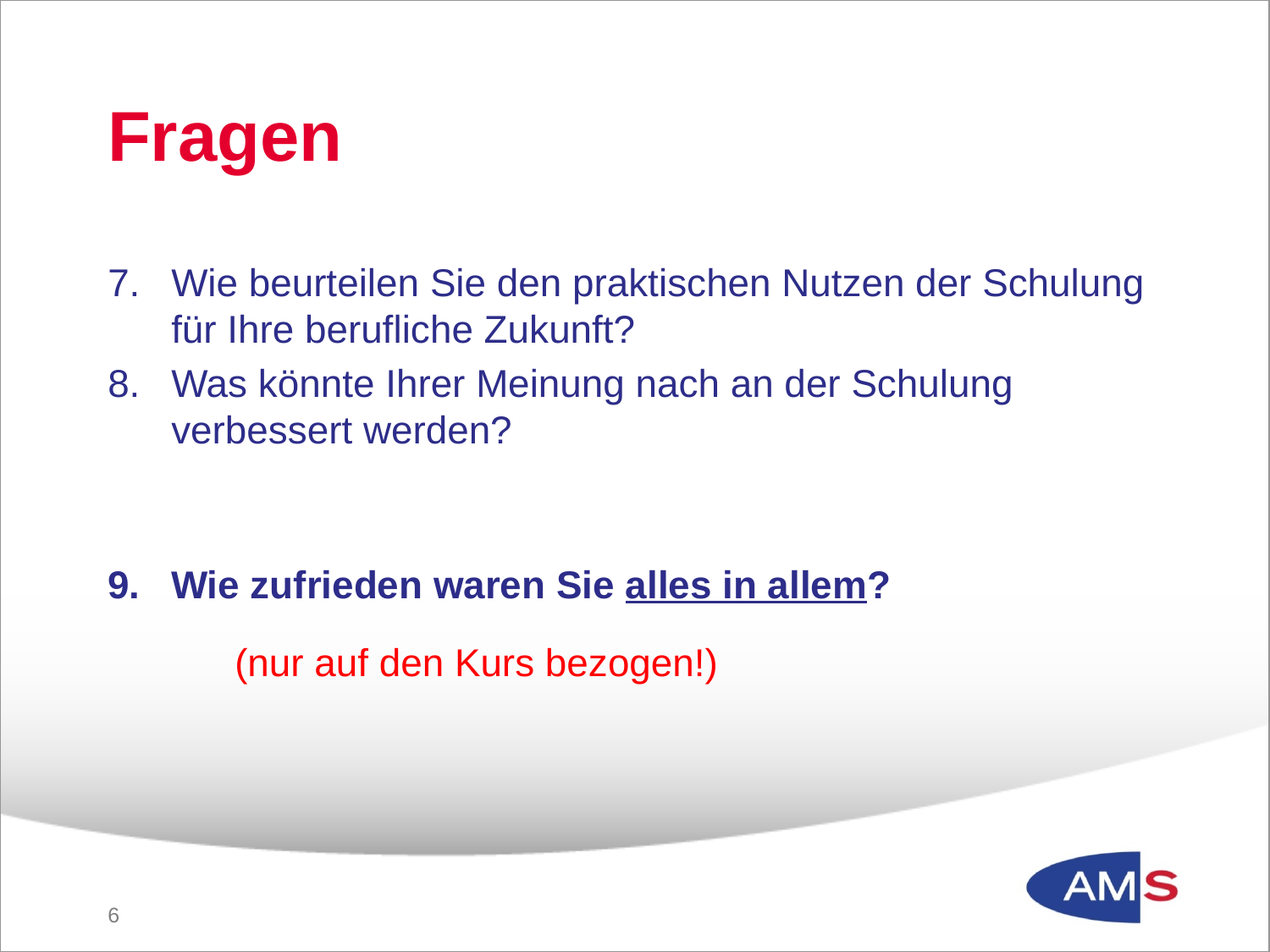

# Fragen
Wie beurteilen Sie den praktischen Nutzen der Schulung für Ihre berufliche Zukunft?
Was könnte Ihrer Meinung nach an der Schulung verbessert werden?

Wie zufrieden waren Sie alles in allem?
	(nur auf den Kurs bezogen!)
6